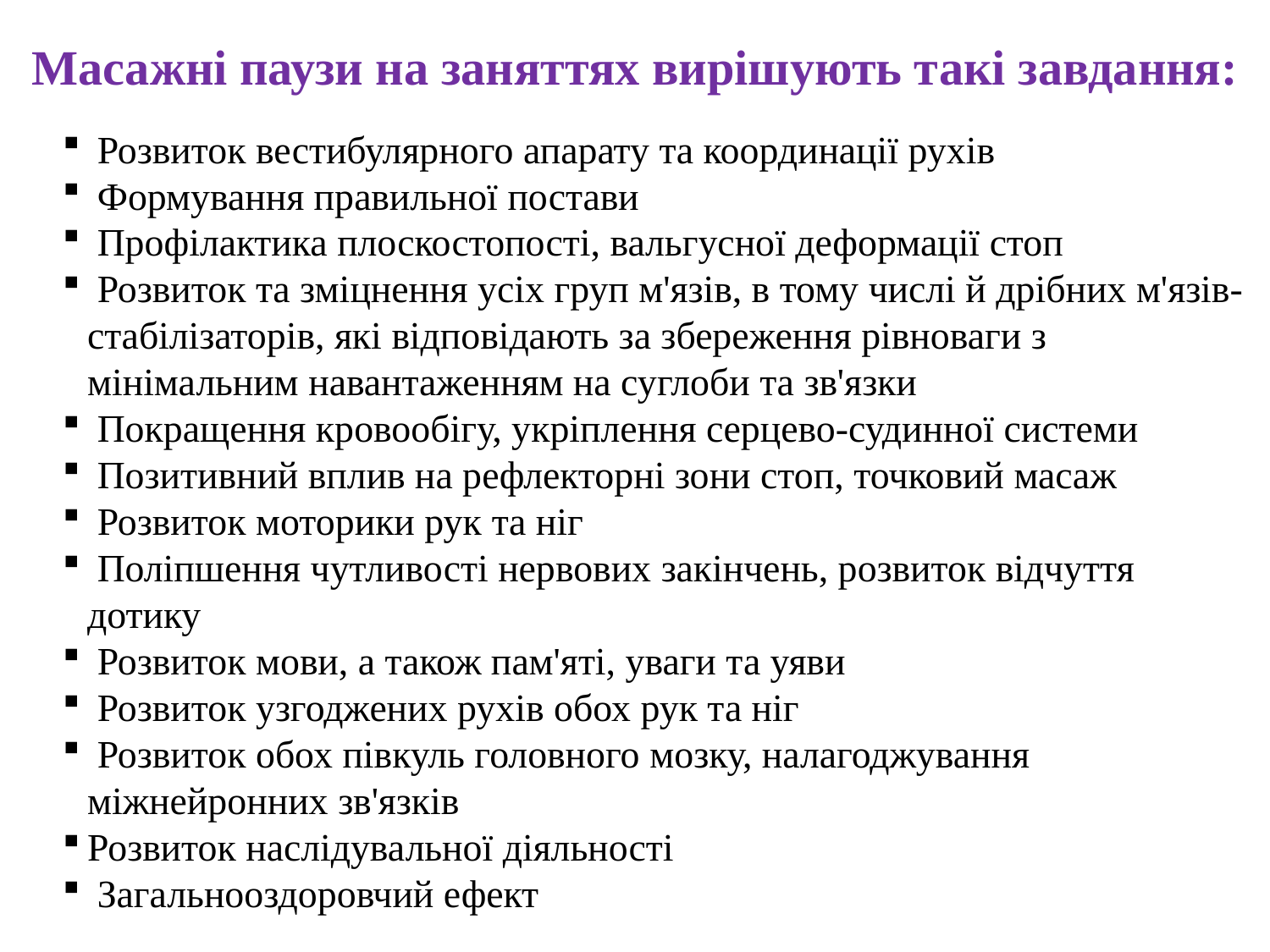

Масажні паузи на заняттях вирішують такі завдання:

 Розвиток вестибулярного апарату та координації рухів
 Формування правильної постави
 Профілактика плоскостопості, вальгусної деформації стоп
 Розвиток та зміцнення усіх груп м'язів, в тому числі й дрібних м'язів-стабілізаторів, які відповідають за збереження рівноваги з мінімальним навантаженням на суглоби та зв'язки
 Покращення кровообігу, укріплення серцево-судинної системи
 Позитивний вплив на рефлекторні зони стоп, точковий масаж
 Розвиток моторики рук та ніг
 Поліпшення чутливості нервових закінчень, розвиток відчуття дотику
 Розвиток мови, а також пам'яті, уваги та уяви
 Розвиток узгоджених рухів обох рук та ніг
 Розвиток обох півкуль головного мозку, налагоджування міжнейронних зв'язків
Розвиток наслідувальної діяльності
 Загальнооздоровчий ефект